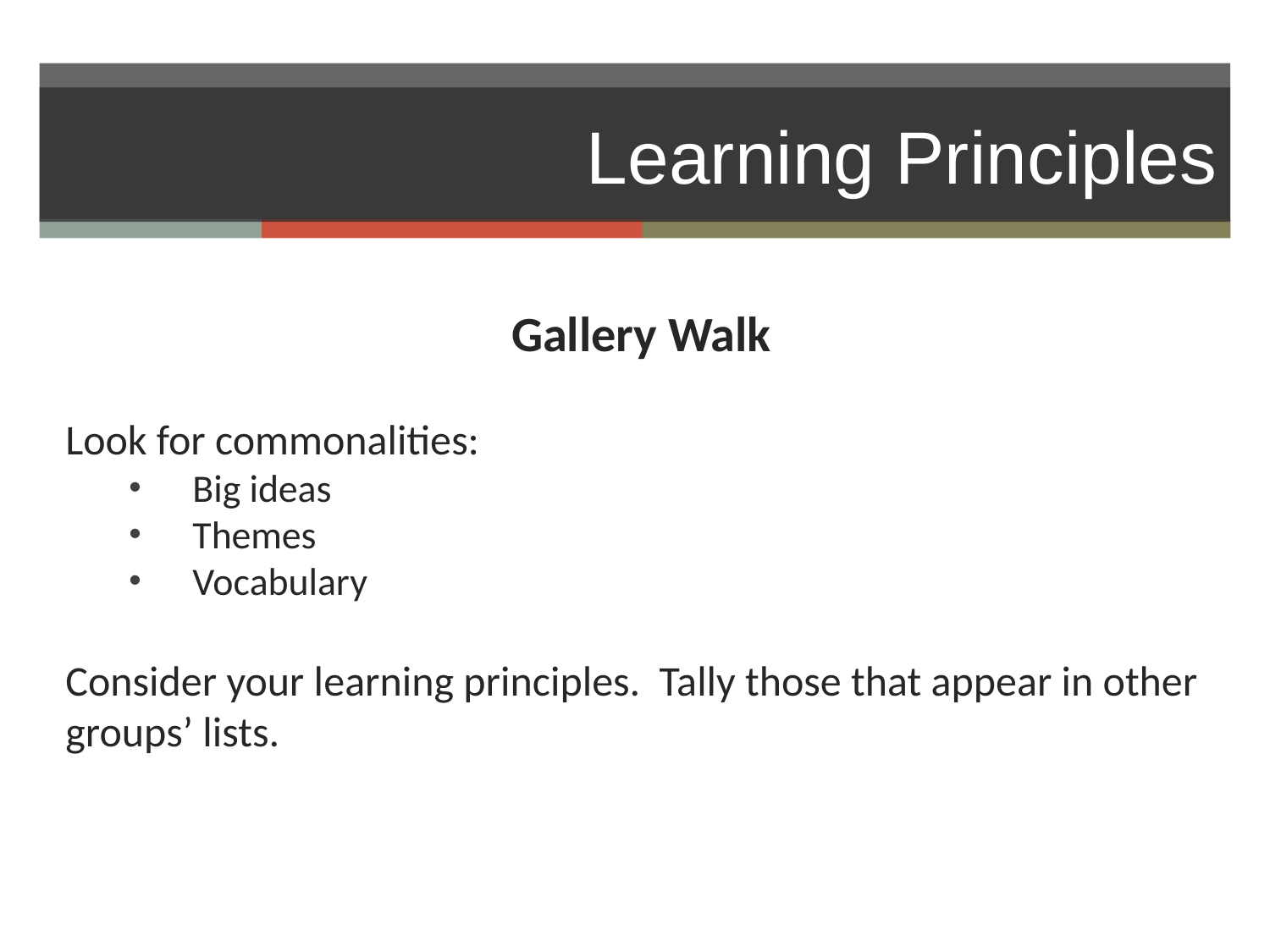

# Learning Principles
Gallery Walk

Look for commonalities:
Big ideas
Themes
Vocabulary

Consider your learning principles.  Tally those that appear in other groups’ lists.